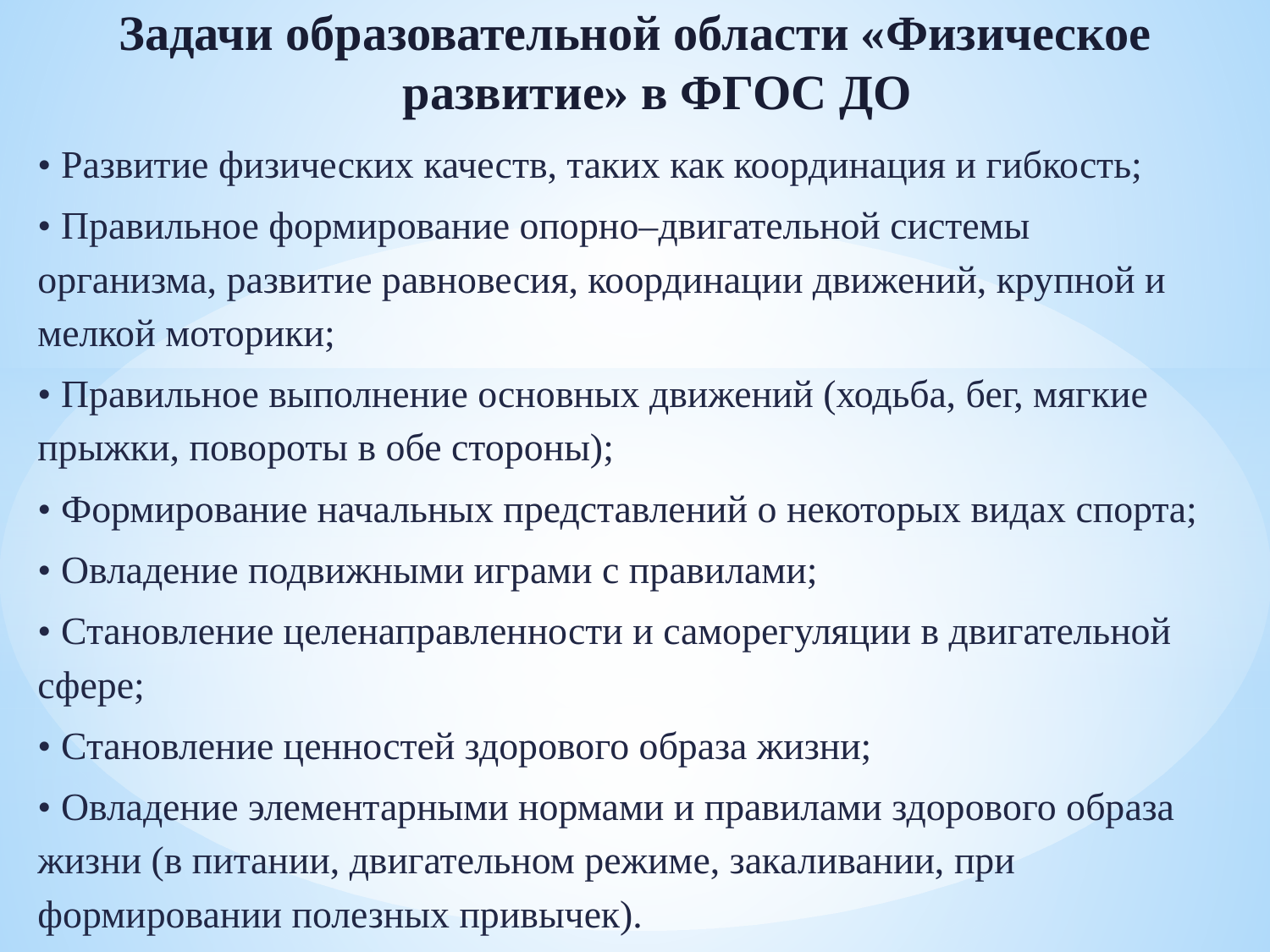

# Задачи образовательной области «Физическое развитие» в ФГОС ДО
• Развитие физических качеств, таких как координация и гибкость;
• Правильное формирование опорно–двигательной системы организма, развитие равновесия, координации движений, крупной и мелкой моторики;
• Правильное выполнение основных движений (ходьба, бег, мягкие прыжки, повороты в обе стороны);
• Формирование начальных представлений о некоторых видах спорта;
• Овладение подвижными играми с правилами;
• Становление целенаправленности и саморегуляции в двигательной сфере;
• Становление ценностей здорового образа жизни;
• Овладение элементарными нормами и правилами здорового образа жизни (в питании, двигательном режиме, закаливании, при формировании полезных привычек).